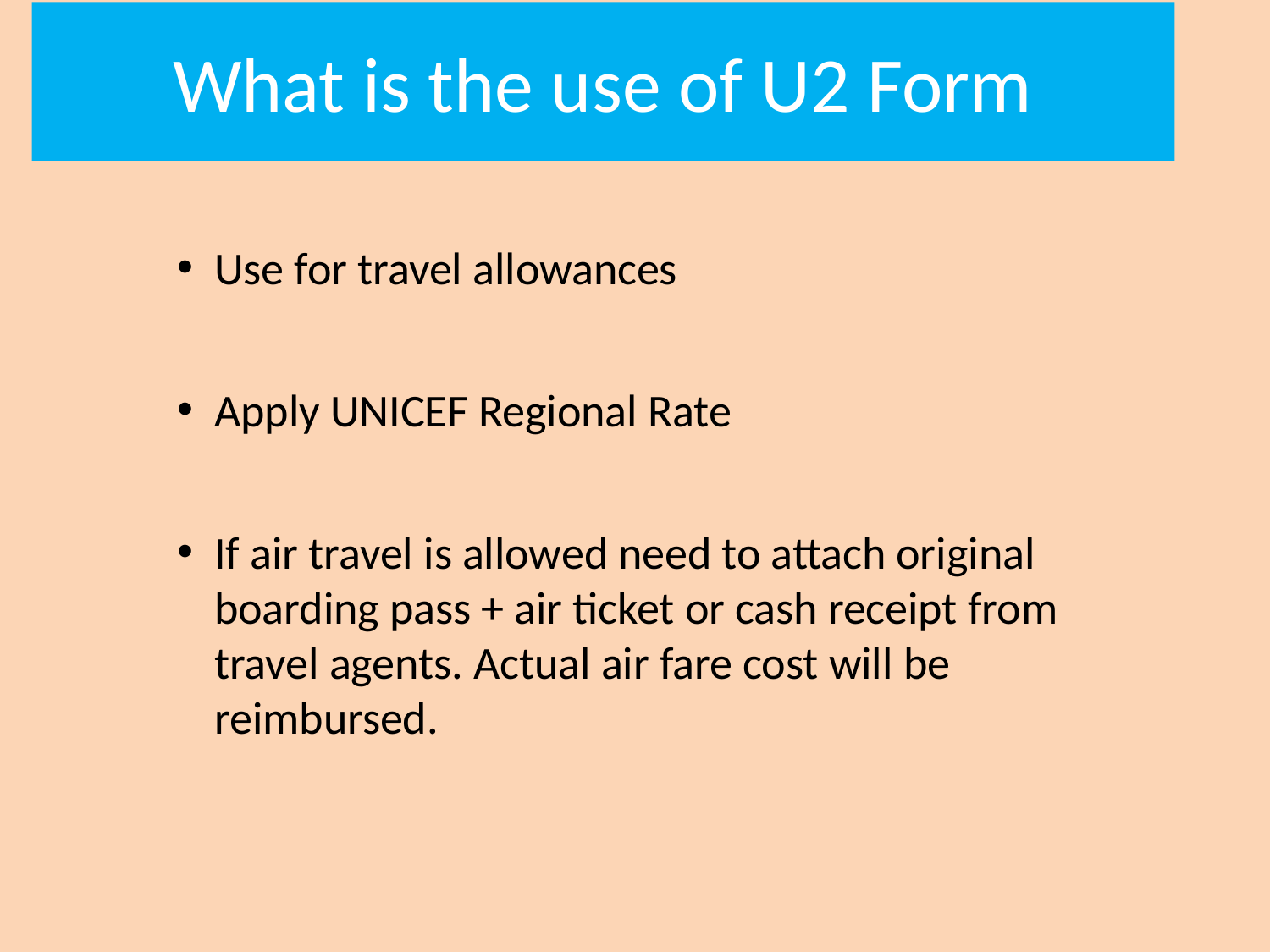

# What is the use of U2 Form
Use for travel allowances

Apply UNICEF Regional Rate

If air travel is allowed need to attach original boarding pass + air ticket or cash receipt from travel agents. Actual air fare cost will be reimbursed.